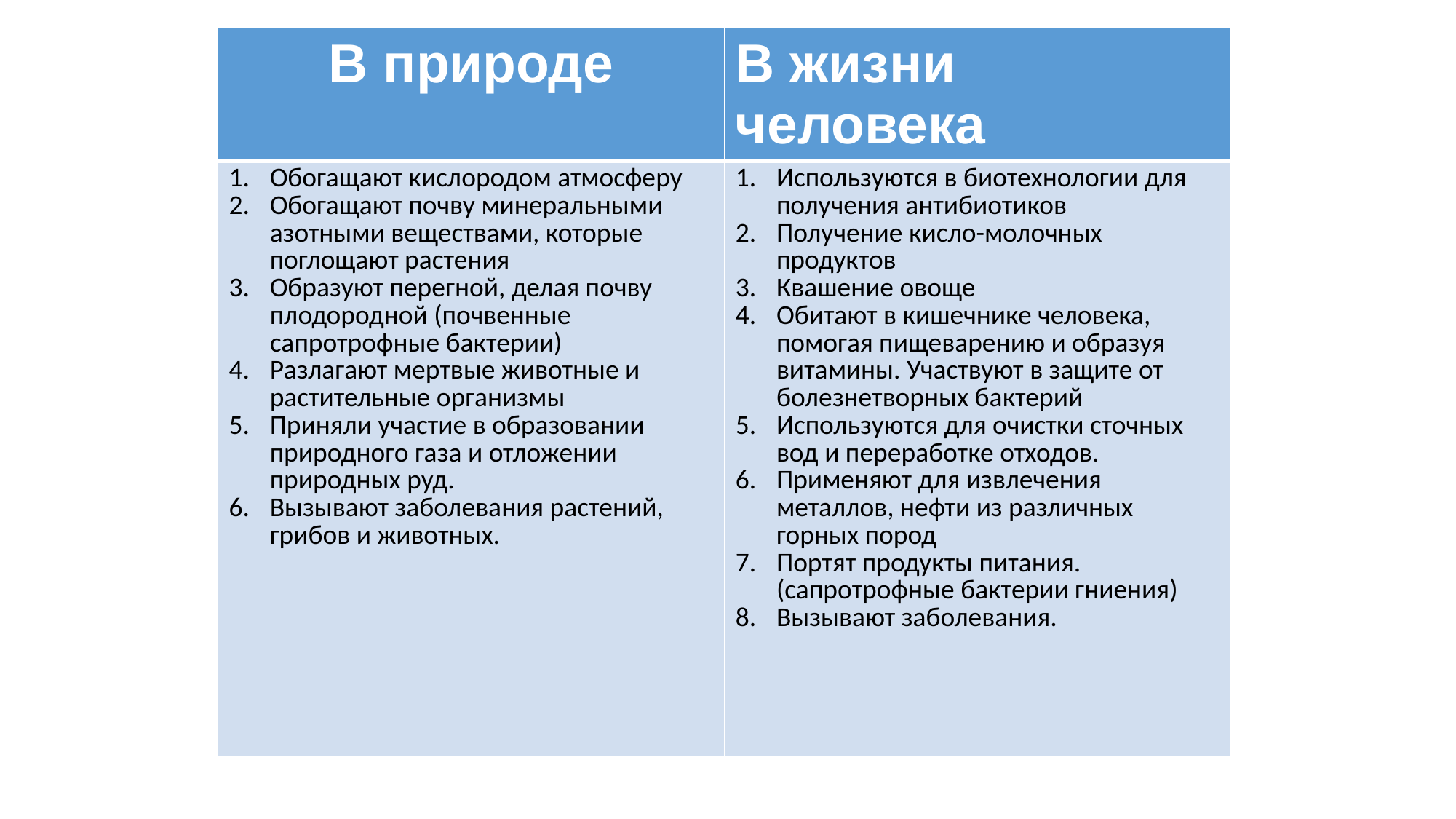

| В природе | В жизни человека |
| --- | --- |
| Обогащают кислородом атмосферу Обогащают почву минеральными азотными веществами, которые поглощают растения Образуют перегной, делая почву плодородной (почвенные сапротрофные бактерии) Разлагают мертвые животные и растительные организмы Приняли участие в образовании природного газа и отложении природных руд. Вызывают заболевания растений, грибов и животных. | Используются в биотехнологии для получения антибиотиков Получение кисло-молочных продуктов Квашение овоще Обитают в кишечнике человека, помогая пищеварению и образуя витамины. Участвуют в защите от болезнетворных бактерий Используются для очистки сточных вод и переработке отходов. Применяют для извлечения металлов, нефти из различных горных пород Портят продукты питания. (сапротрофные бактерии гниения) Вызывают заболевания. |